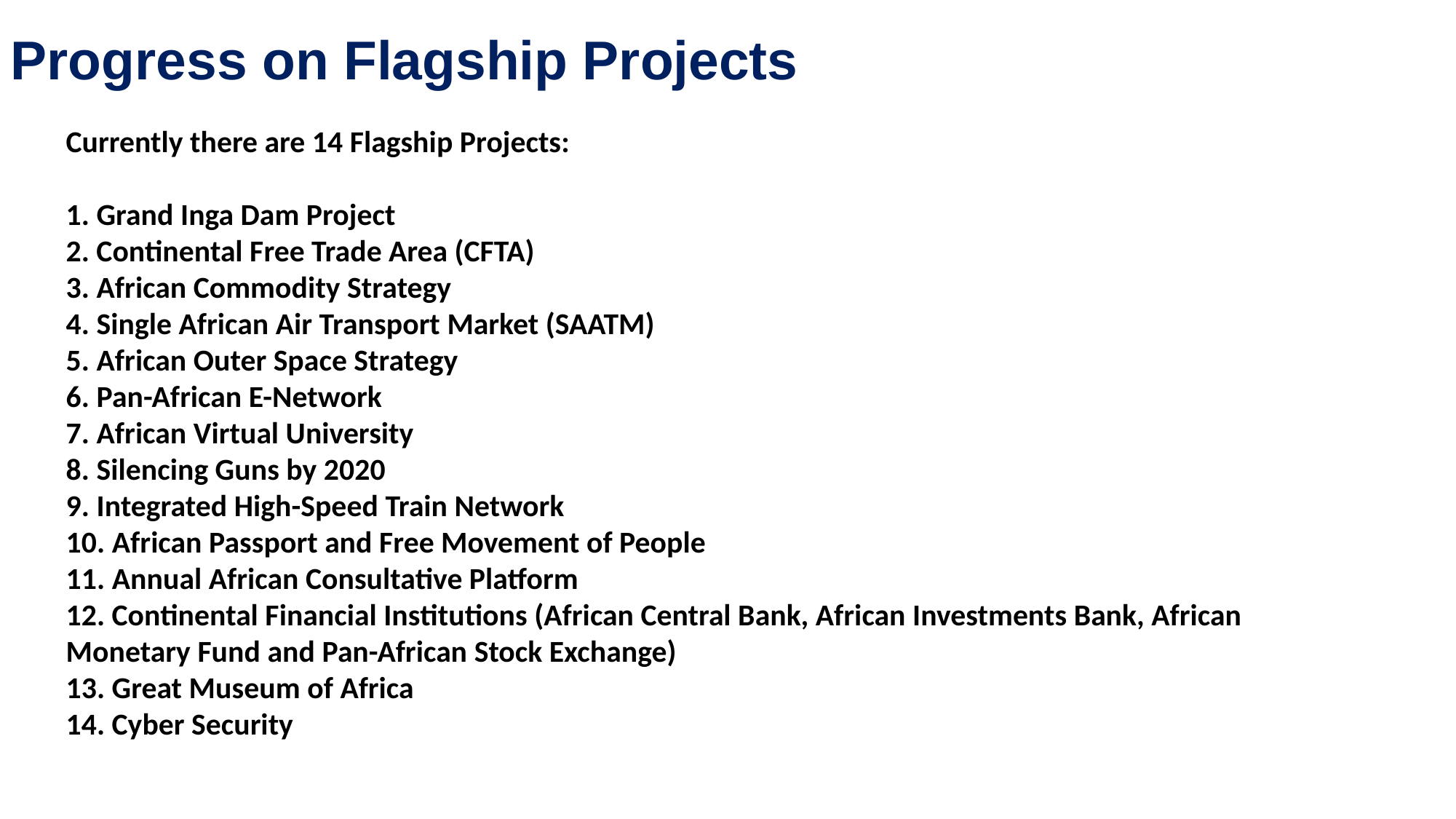

Progress on Flagship Projects
Currently there are 14 Flagship Projects:

1. Grand Inga Dam Project
2. Continental Free Trade Area (CFTA)
3. African Commodity Strategy
4. Single African Air Transport Market (SAATM)
5. African Outer Space Strategy
6. Pan-African E-Network
7. African Virtual University
8. Silencing Guns by 2020
9. Integrated High-Speed Train Network
10. African Passport and Free Movement of People
11. Annual African Consultative Platform
12. Continental Financial Institutions (African Central Bank, African Investments Bank, African Monetary Fund and Pan-African Stock Exchange)
13. Great Museum of Africa
14. Cyber Security